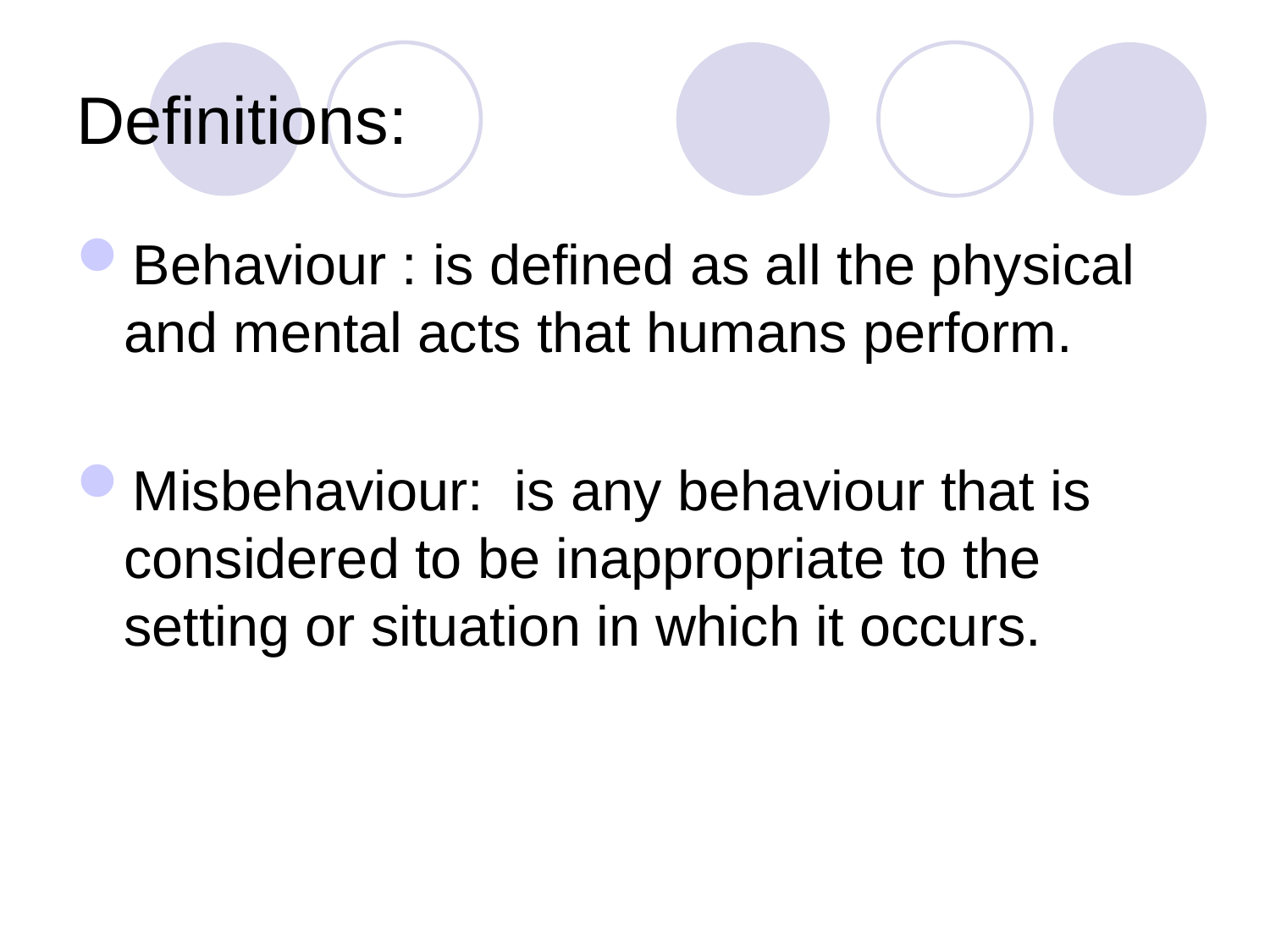

# Definitions:
Behaviour : is defined as all the physical and mental acts that humans perform.

Misbehaviour:  is any behaviour that is considered to be inappropriate to the setting or situation in which it occurs.